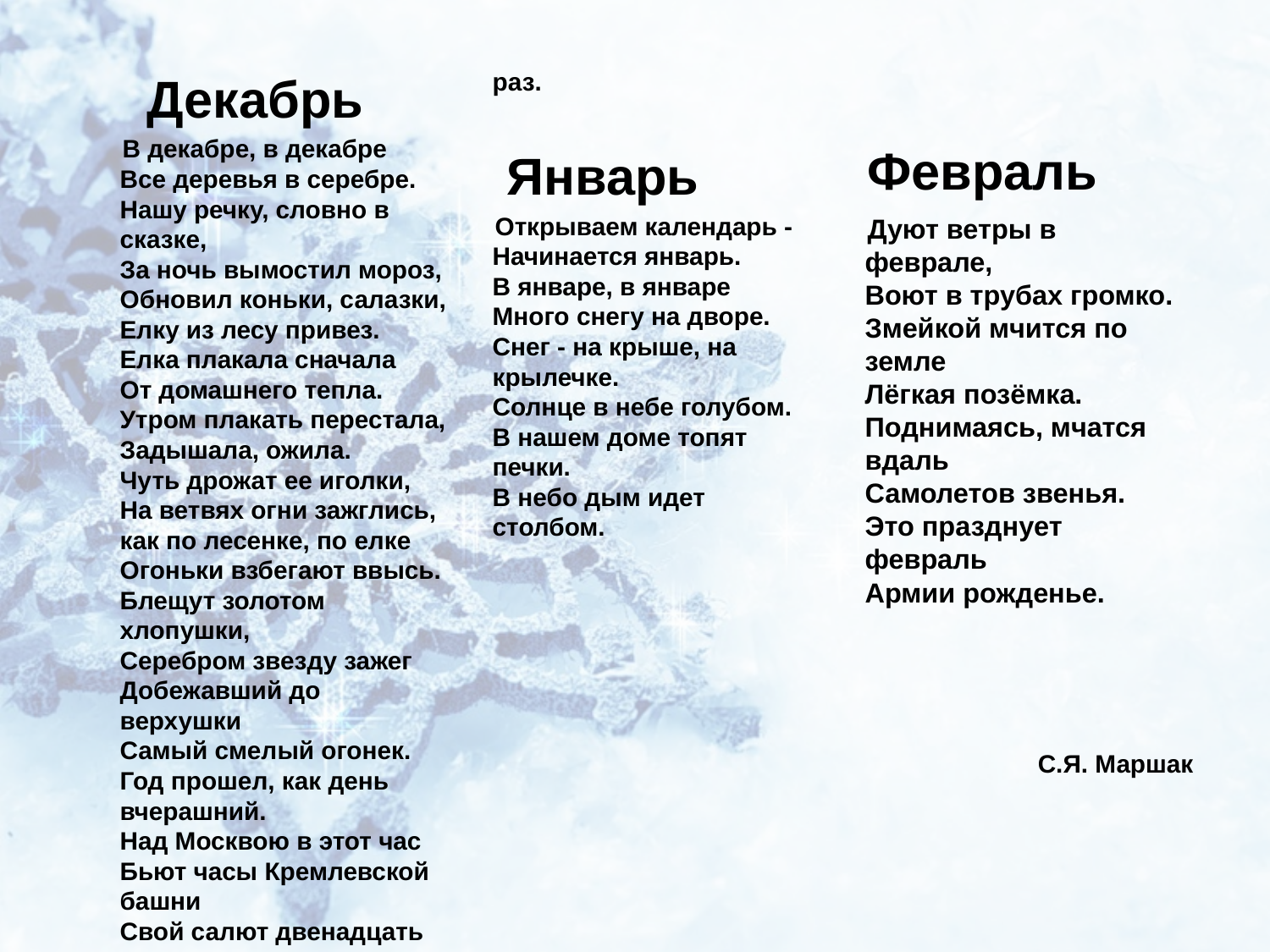

Декабрь
В декабре, в декабре
Все деревья в серебре.
Нашу речку, словно в сказке,
За ночь вымостил мороз,
Обновил коньки, салазки,
Елку из лесу привез.
Елка плакала сначала
От домашнего тепла.
Утром плакать перестала,
Задышала, ожила.
Чуть дрожат ее иголки,
На ветвях огни зажглись,
как по лесенке, по елке
Огоньки взбегают ввысь.
Блещут золотом хлопушки,
Серебром звезду зажег
Добежавший до верхушки
Самый смелый огонек.
Год прошел, как день вчерашний.
Над Москвою в этот час
Бьют часы Кремлевской башни
Свой салют двенадцать раз.
 Январь
Открываем календарь - 
Начинается январь.
В январе, в январе 
Много снегу на дворе.
Снег - на крыше, на крылечке. 
Солнце в небе голубом. 
В нашем доме топят печки. 
В небо дым идет столбом.

Февраль
Дуют ветры в феврале, 
Воют в трубах громко. 
Змейкой мчится по земле 
Лёгкая позёмка.
Поднимаясь, мчатся вдаль 
Самолетов звенья. 
Это празднует февраль 
Армии рожденье.

С.Я. Маршак